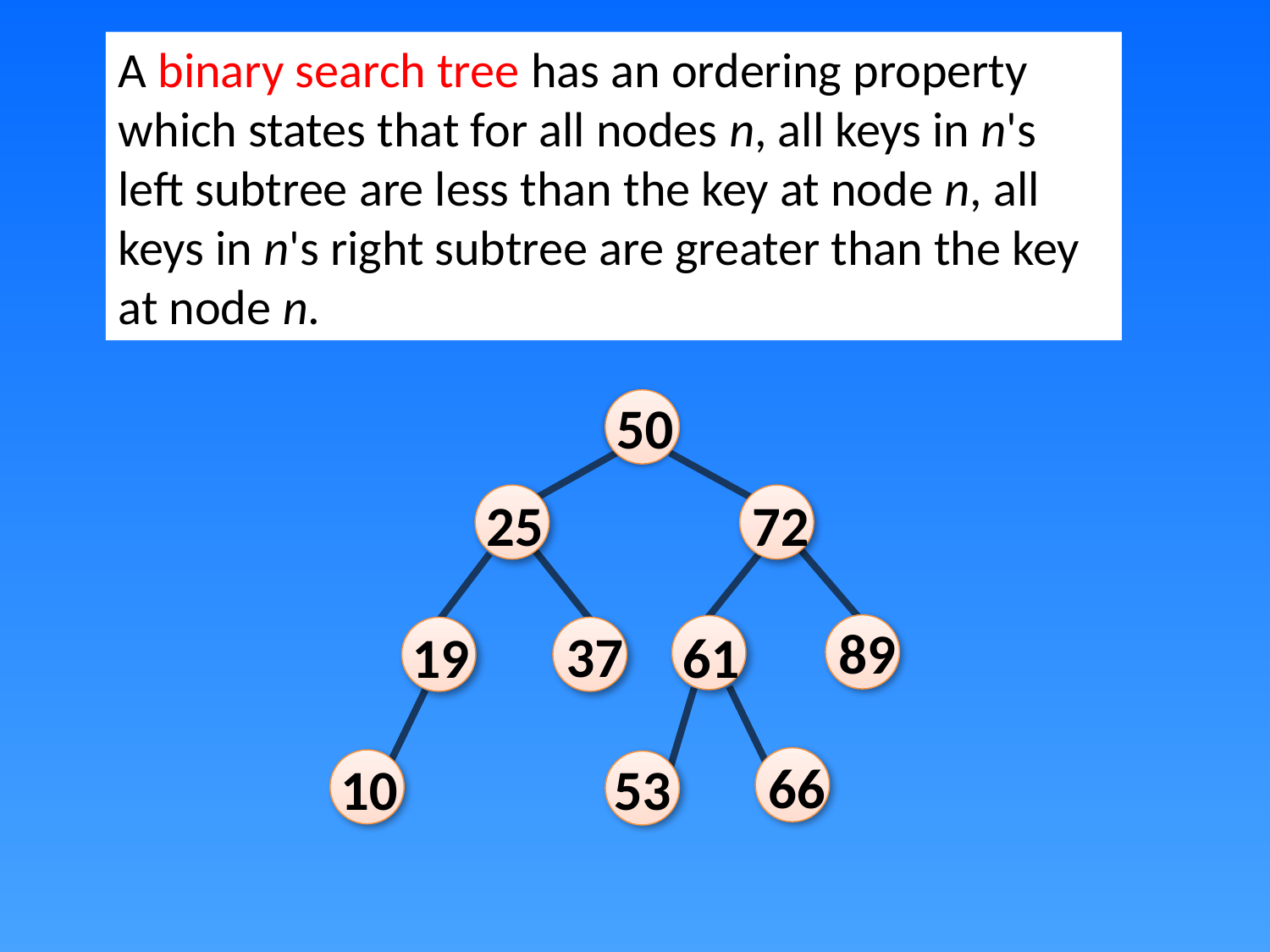

A binary search tree has an ordering property which states that for all nodes n, all keys in n's left subtree are less than the key at node n, all keys in n's right subtree are greater than the key at node n.
50

72
25

89
37

19

61

66
53

10